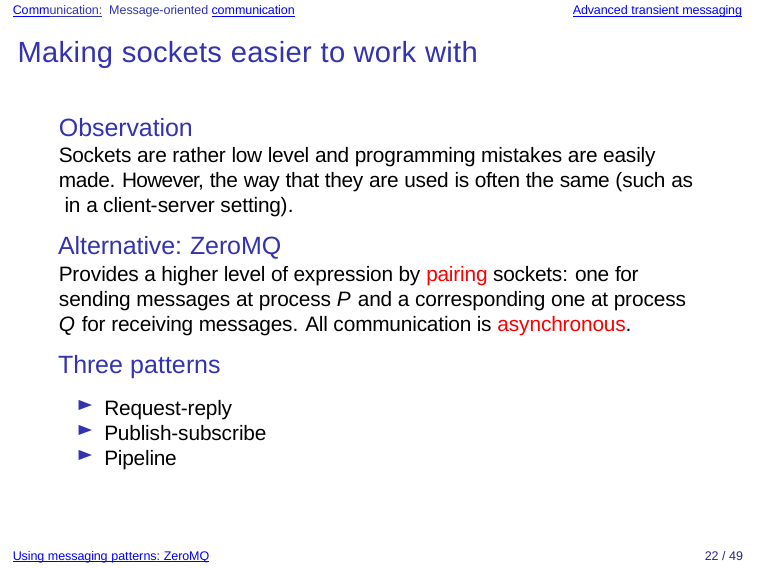

Communication: Message-oriented communication
Advanced transient messaging
Making sockets easier to work with

Observation
Sockets are rather low level and programming mistakes are easily  made. However, the way that they are used is often the same (such as  in a client-server setting).
Alternative: ZeroMQ
Provides a higher level of expression by pairing sockets: one for  sending messages at process P and a corresponding one at process  Q for receiving messages. All communication is asynchronous.
Three patterns
Request-reply
Publish-subscribe
Pipeline
Using messaging patterns: ZeroMQ
22 / 49